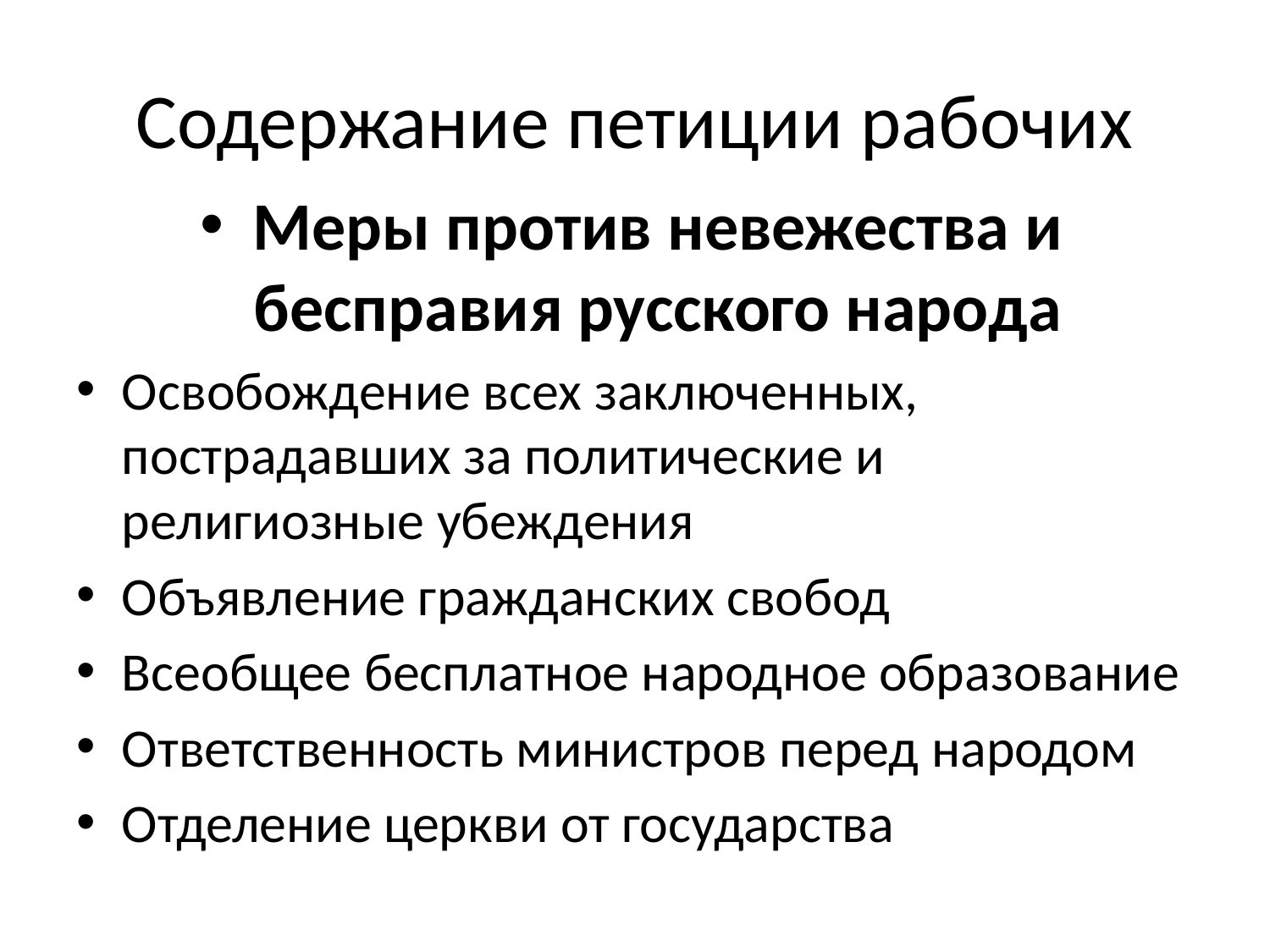

# Содержание петиции рабочих
Меры против невежества и бесправия русского народа
Освобождение всех заключенных, пострадавших за политические и религиозные убеждения
Объявление гражданских свобод
Всеобщее бесплатное народное образование
Ответственность министров перед народом
Отделение церкви от государства